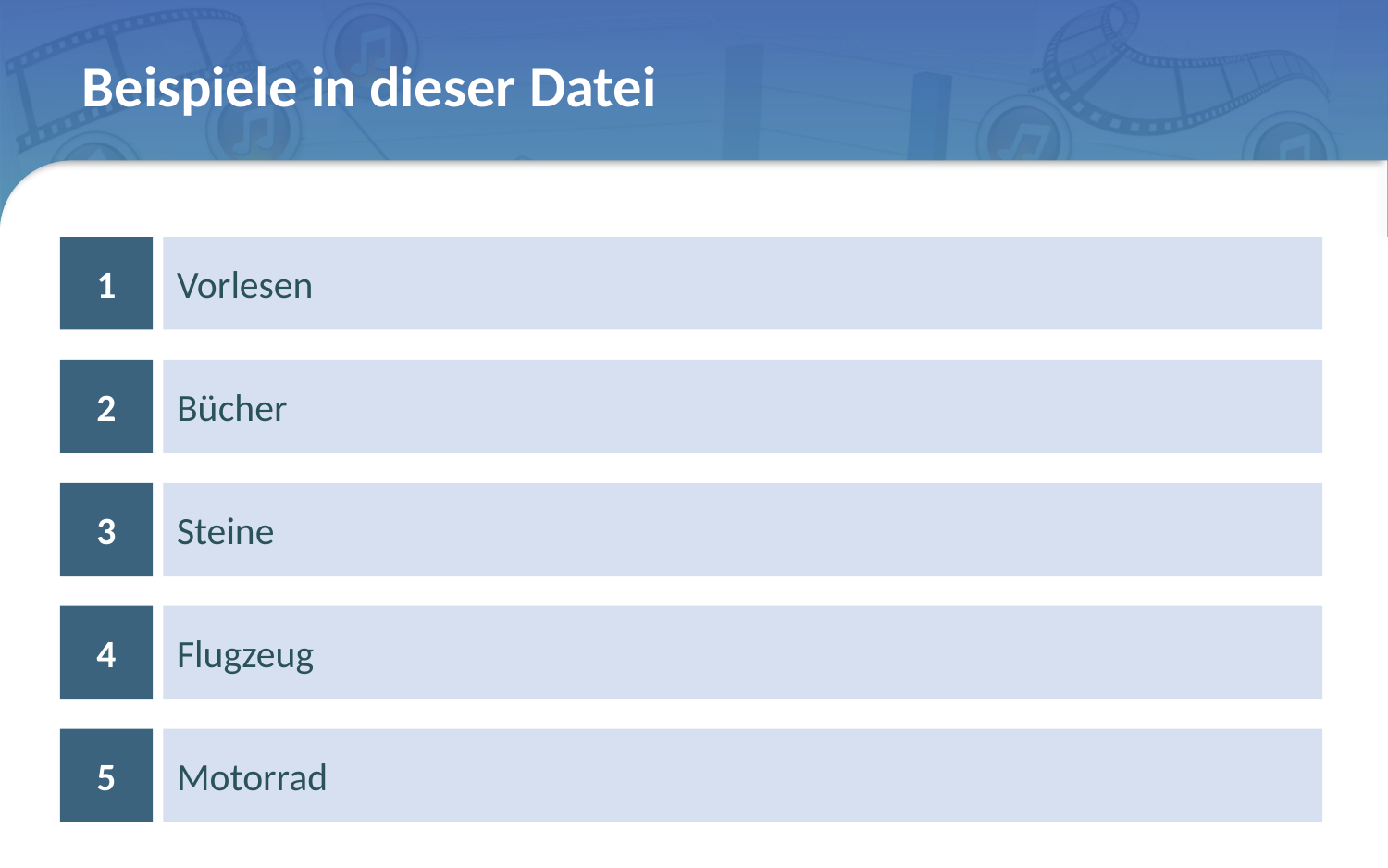

# Beispiele in dieser Datei
1
Vorlesen
2
Bücher
3
Steine
4
Flugzeug
5
Motorrad